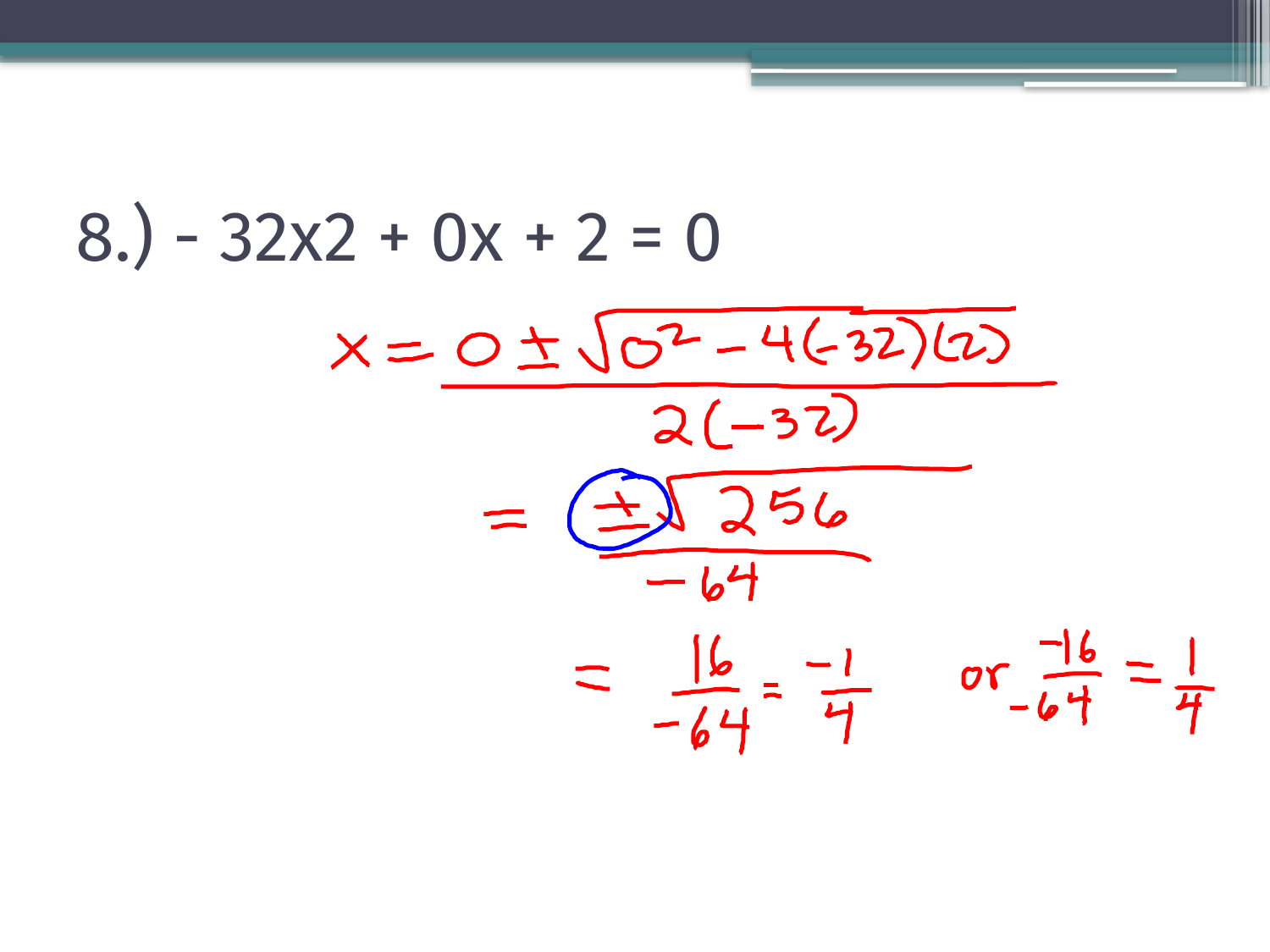

# 8.) - 32x2 + 0x + 2 = 0